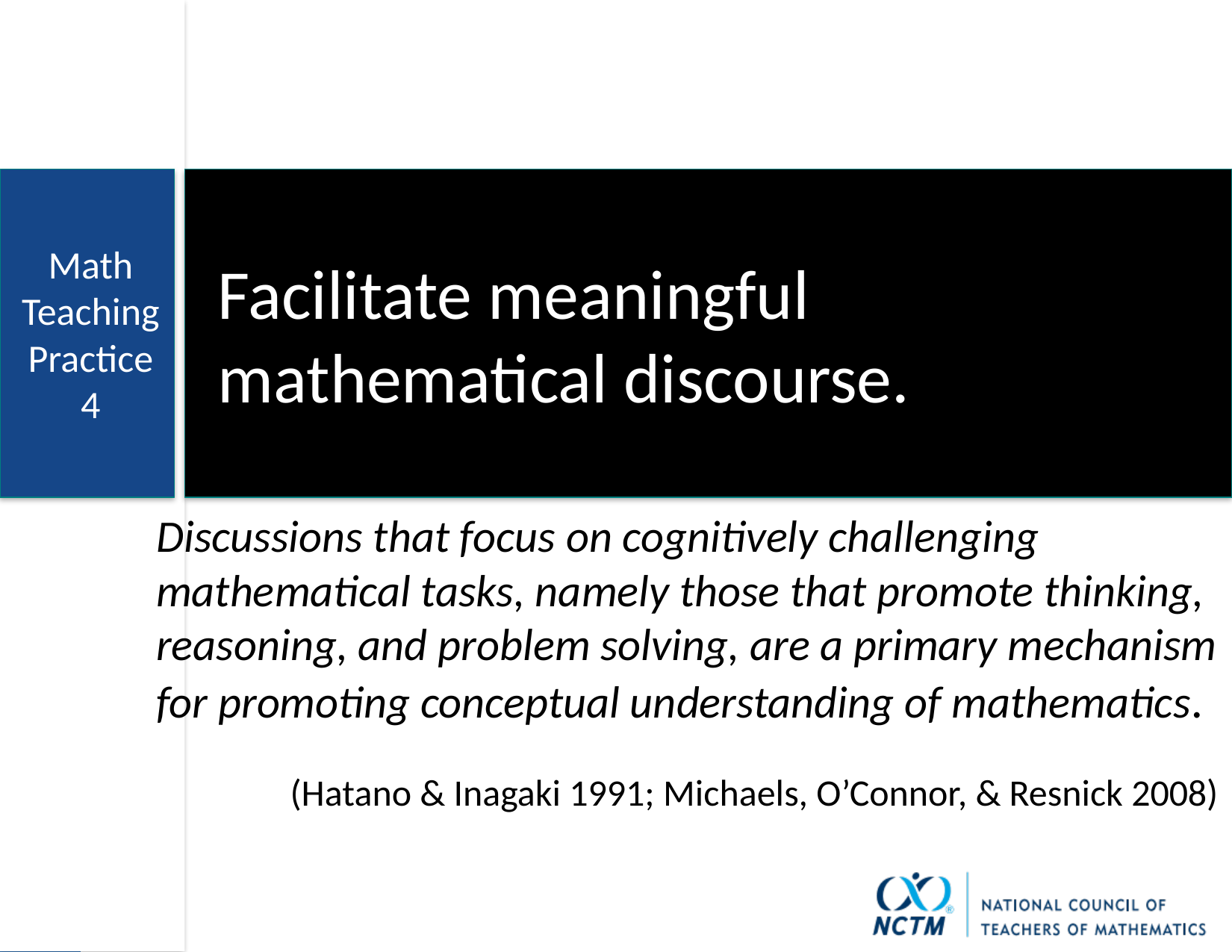

Facilitate meaningful mathematical discourse.
Math
Teaching
Practice
4
Discussions that focus on cognitively challenging mathematical tasks, namely those that promote thinking, reasoning, and problem solving, are a primary mechanism for promoting conceptual understanding of mathematics.

(Hatano & Inagaki 1991; Michaels, O’Connor, & Resnick 2008)